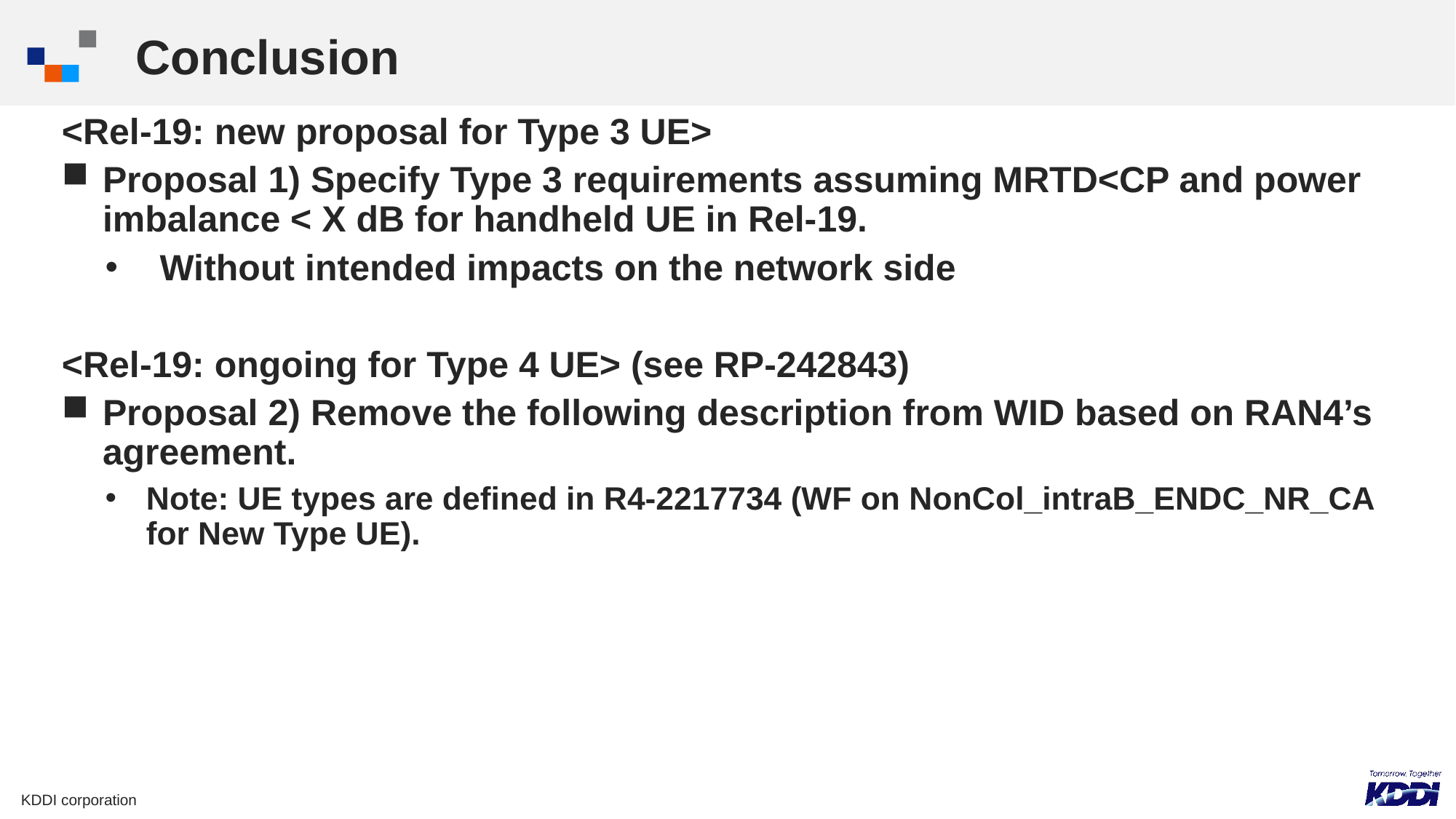

# Conclusion
<Rel-19: new proposal for Type 3 UE>
Proposal 1) Specify Type 3 requirements assuming MRTD<CP and power imbalance < X dB for handheld UE in Rel-19.
Without intended impacts on the network side

<Rel-19: ongoing for Type 4 UE> (see RP-242843)
Proposal 2) Remove the following description from WID based on RAN4’s agreement.
Note: UE types are defined in R4-2217734 (WF on NonCol_intraB_ENDC_NR_CA for New Type UE).